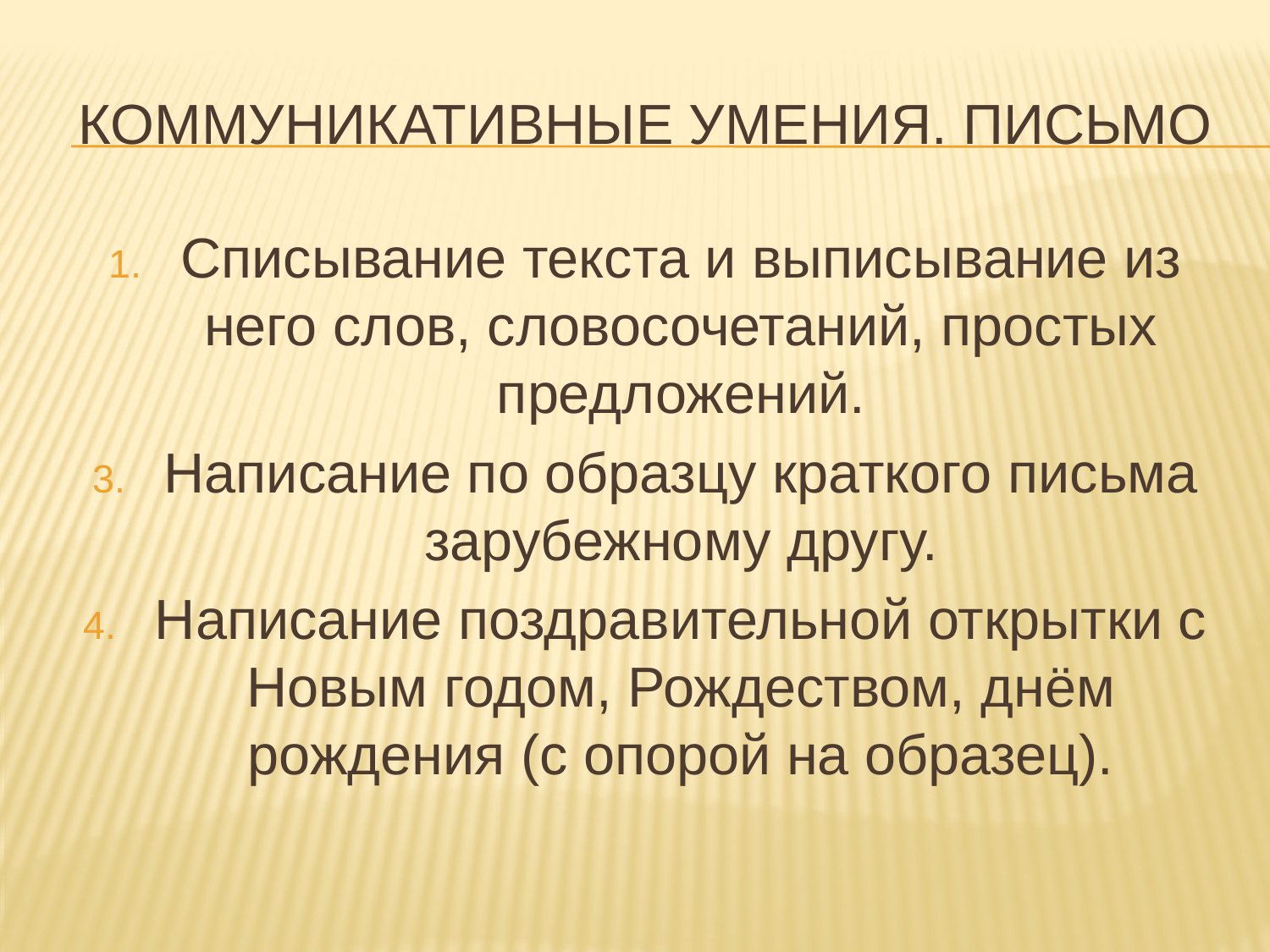

# Коммуникативные умения. письмо
Списывание текста и выписывание из него слов, словосочетаний, простых предложений.
Написание по образцу краткого письма зарубежному другу.
Написание поздравительной открытки с Новым годом, Рождеством, днём рождения (с опорой на образец).